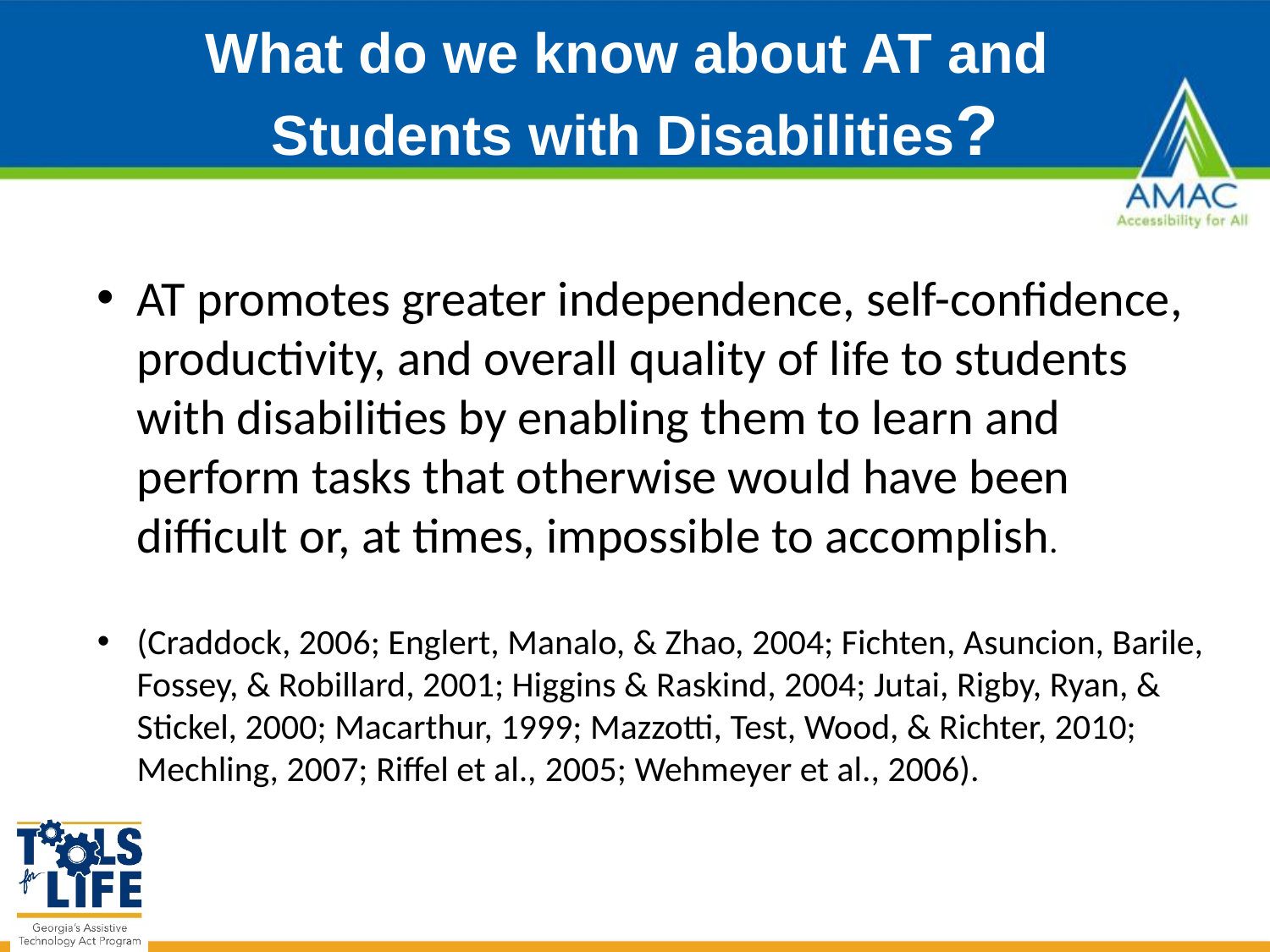

# What do we know about AT and Students with Disabilities?
AT promotes greater independence, self-confidence, productivity, and overall quality of life to students with disabilities by enabling them to learn and perform tasks that otherwise would have been difficult or, at times, impossible to accomplish.

(Craddock, 2006; Englert, Manalo, & Zhao, 2004; Fichten, Asuncion, Barile, Fossey, & Robillard, 2001; Higgins & Raskind, 2004; Jutai, Rigby, Ryan, & Stickel, 2000; Macarthur, 1999; Mazzotti, Test, Wood, & Richter, 2010; Mechling, 2007; Riffel et al., 2005; Wehmeyer et al., 2006).